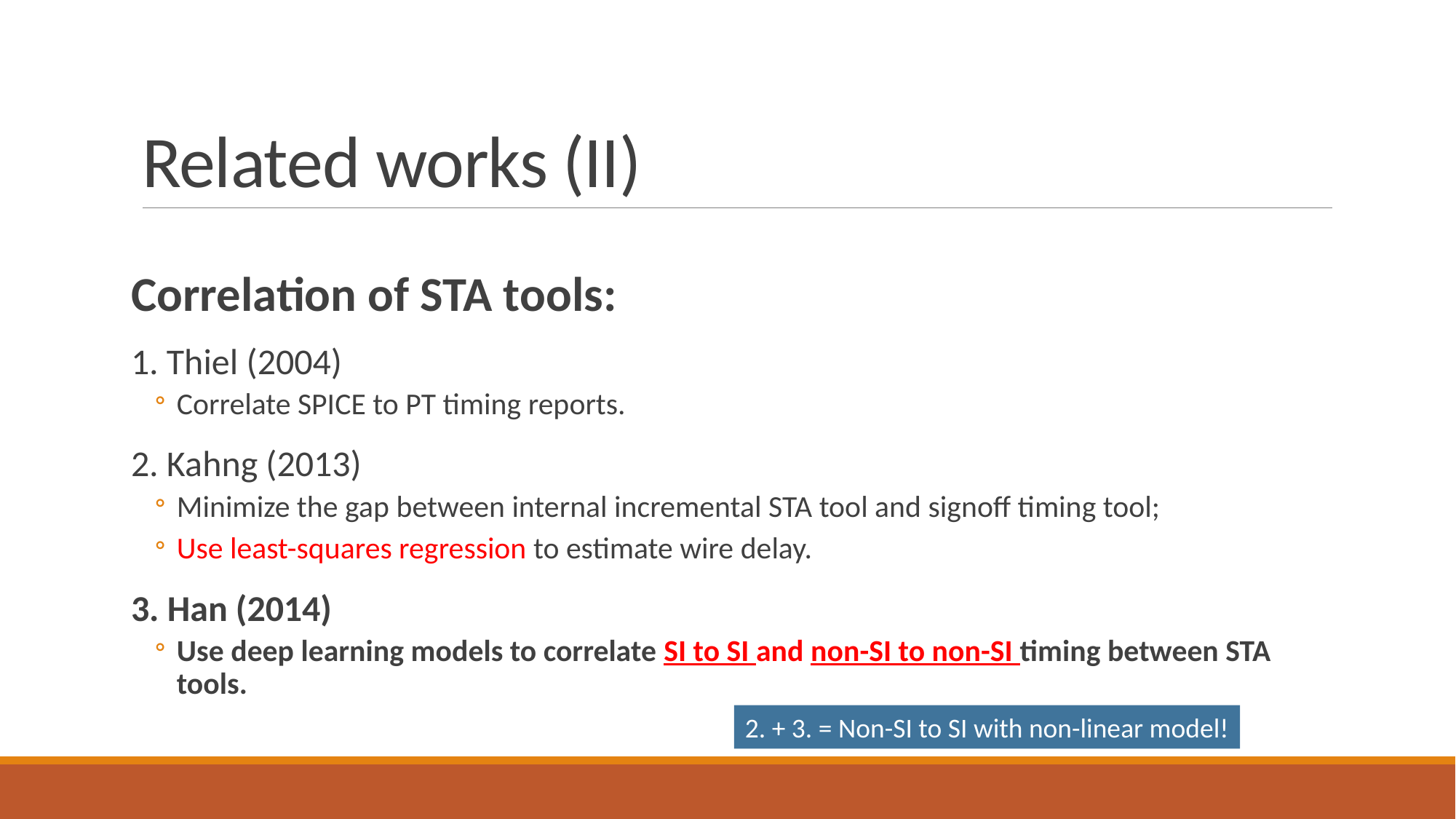

# Related works (II)
Correlation of STA tools:
1. Thiel (2004)
Correlate SPICE to PT timing reports.
2. Kahng (2013)
Minimize the gap between internal incremental STA tool and signoff timing tool;
Use least-squares regression to estimate wire delay.
3. Han (2014)
Use deep learning models to correlate SI to SI and non-SI to non-SI timing between STA tools.

2. + 3. = Non-SI to SI with non-linear model!